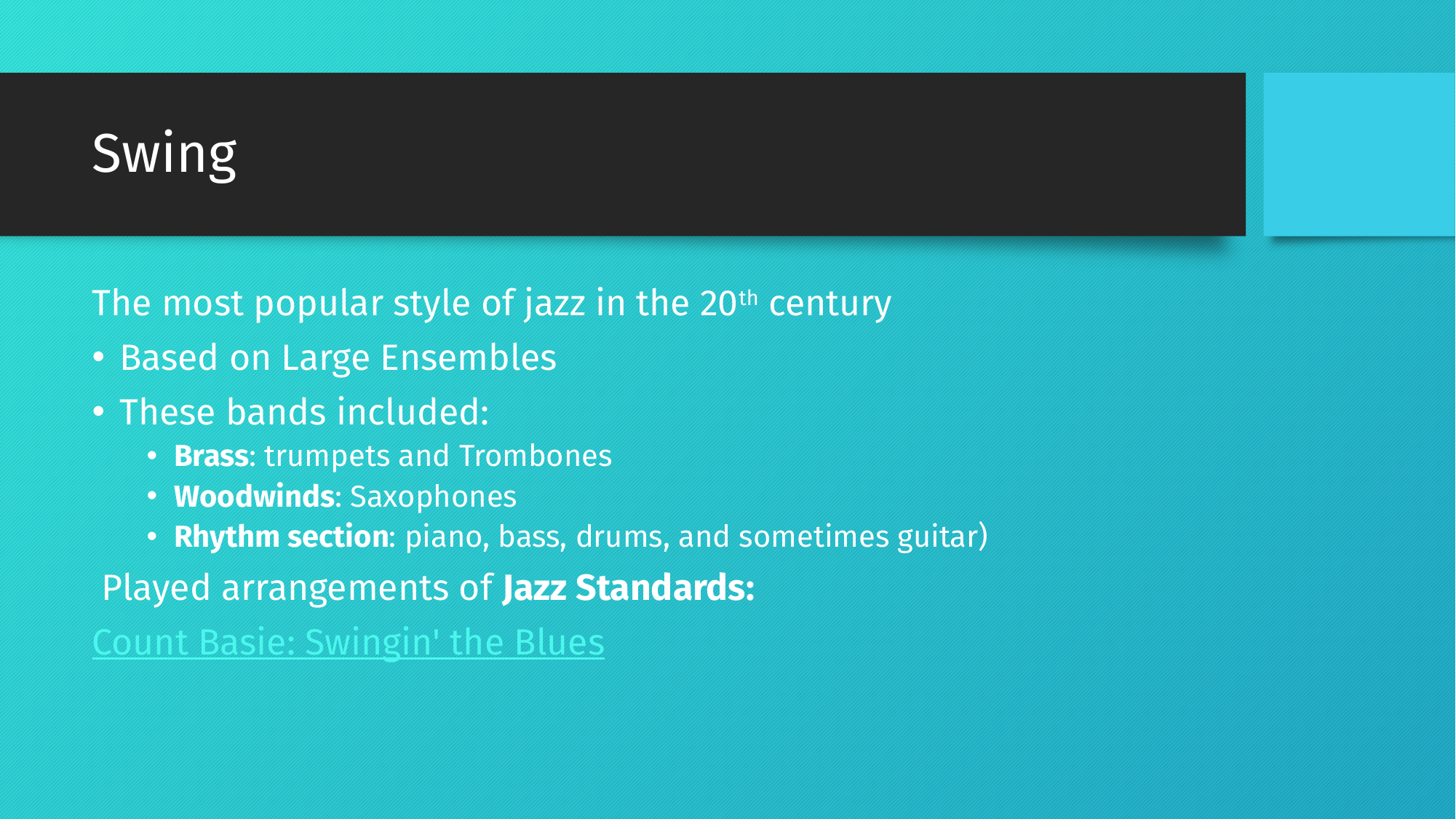

# Swing
The most popular style of jazz in the 20th century
Based on Large Ensembles
These bands included:
Brass: trumpets and Trombones
Woodwinds: Saxophones
Rhythm section: piano, bass, drums, and sometimes guitar)
 Played arrangements of Jazz Standards:
Count Basie: Swingin' the Blues